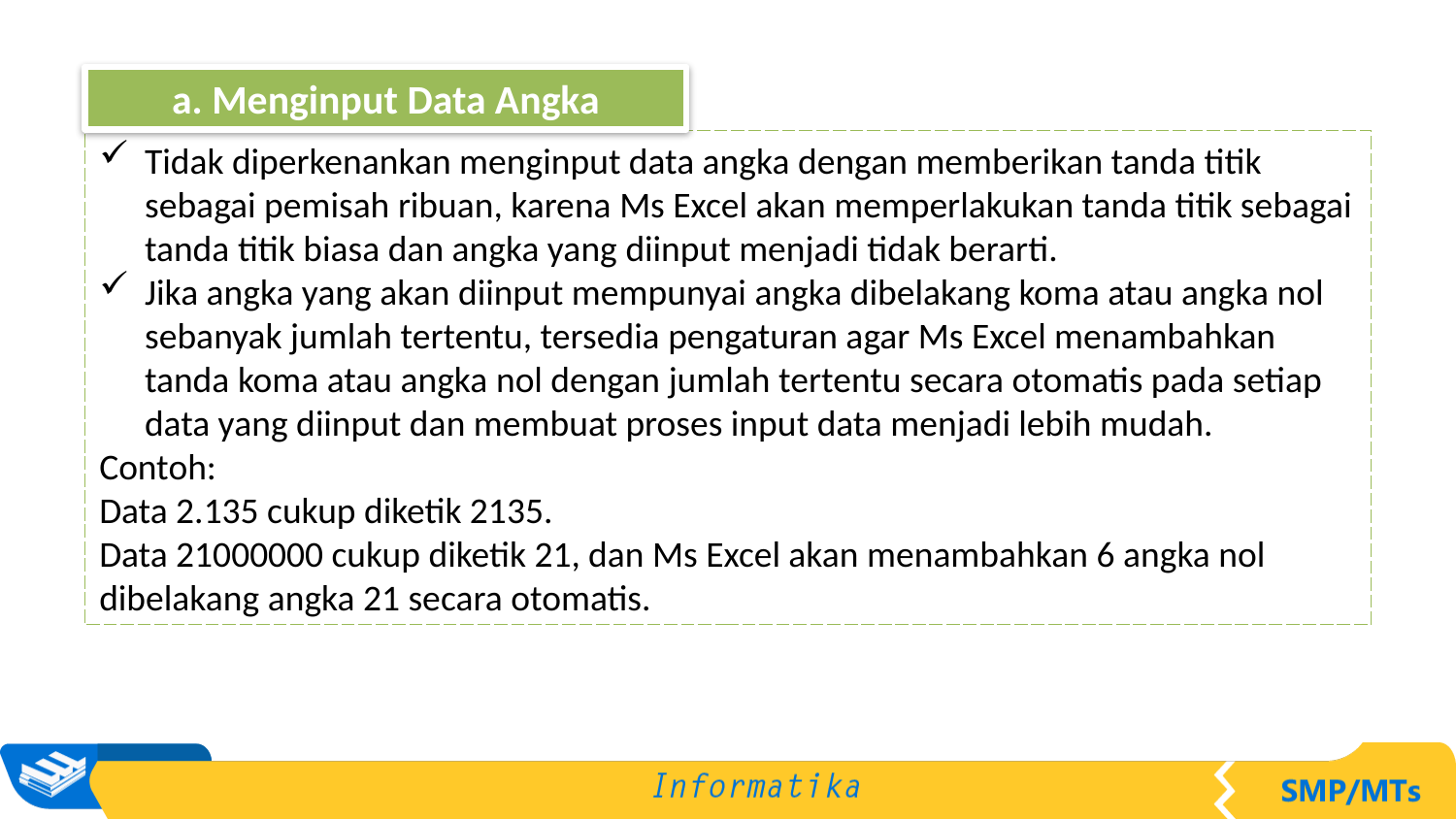

a. Menginput Data Angka
Tidak diperkenankan menginput data angka dengan memberikan tanda titik sebagai pemisah ribuan, karena Ms Excel akan memperlakukan tanda titik sebagai tanda titik biasa dan angka yang diinput menjadi tidak berarti.
Jika angka yang akan diinput mempunyai angka dibelakang koma atau angka nol sebanyak jumlah tertentu, tersedia pengaturan agar Ms Excel menambahkan tanda koma atau angka nol dengan jumlah tertentu secara otomatis pada setiap data yang diinput dan membuat proses input data menjadi lebih mudah.
Contoh:
Data 2.135 cukup diketik 2135.
Data 21000000 cukup diketik 21, dan Ms Excel akan menambahkan 6 angka nol dibelakang angka 21 secara otomatis.